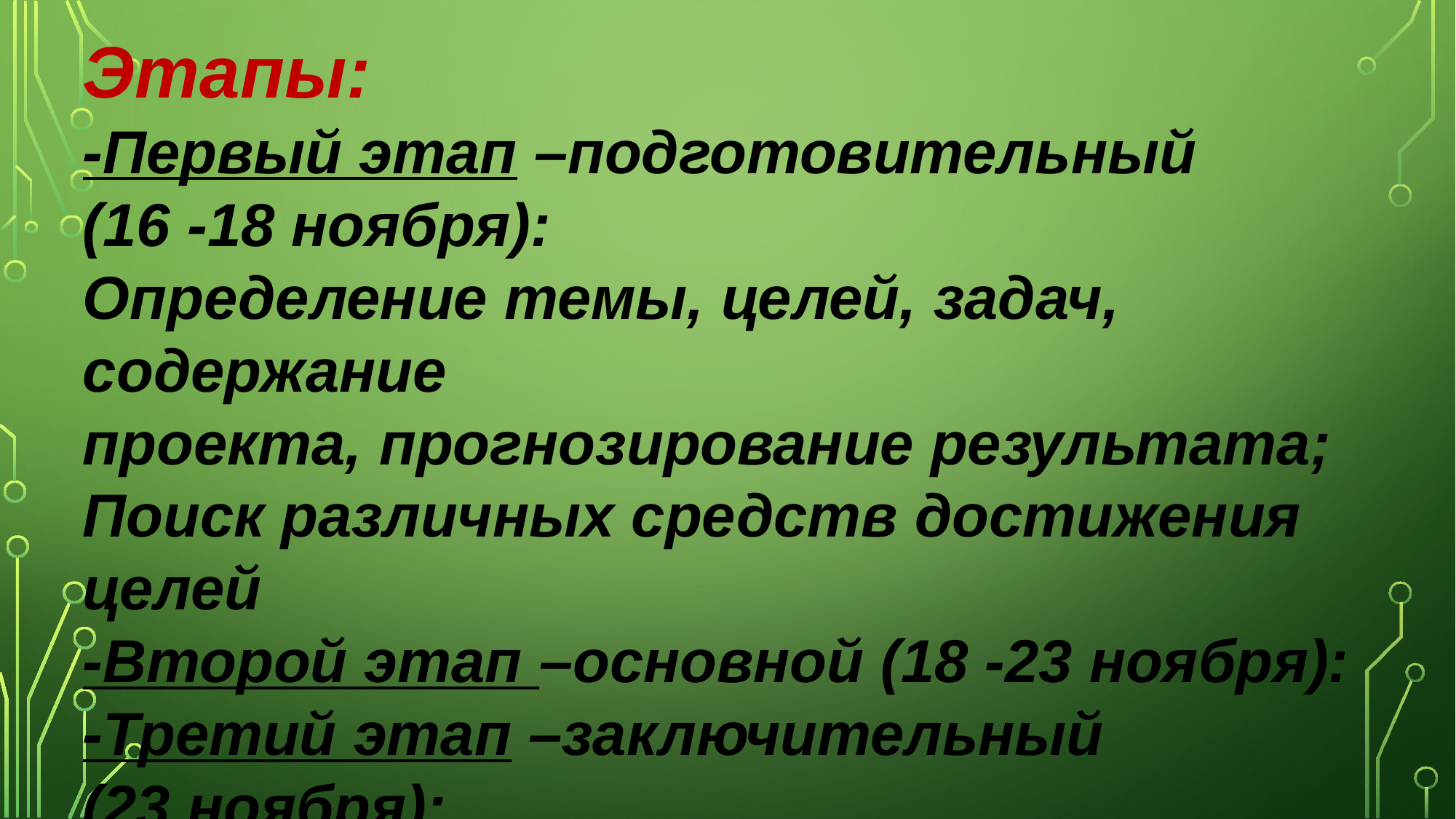

Этапы:
-Первый этап –подготовительный
(16 -18 ноября):
Определение темы, целей, задач, содержание
проекта, прогнозирование результата;
Поиск различных средств достижения целей
-Второй этап –основной (18 -23 ноября):
-Третий этап –заключительный
(23 ноября):